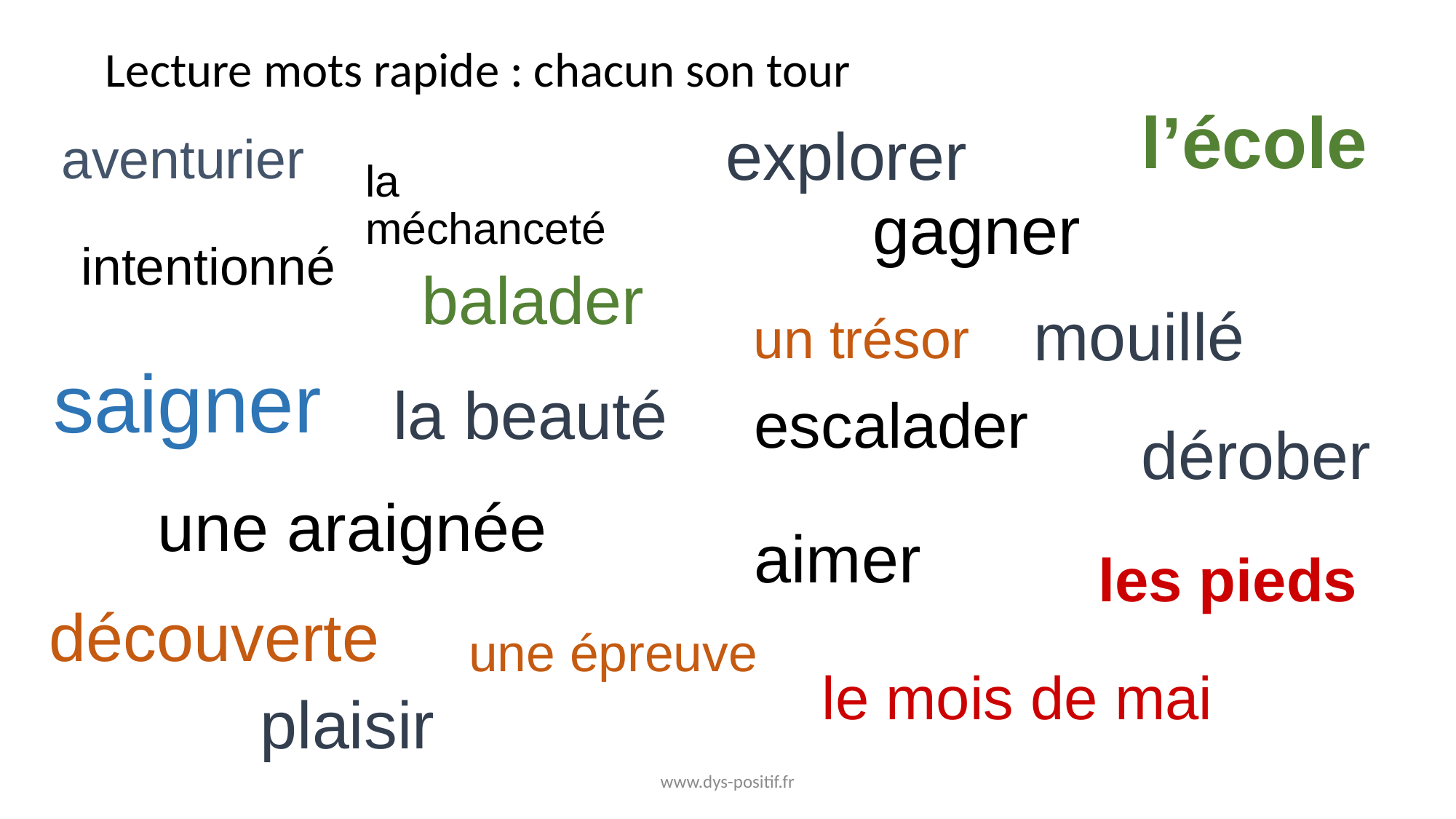

# Lecture mots rapide : chacun son tour
l’école
explorer
aventurier
la méchanceté
gagner
intentionné
balader
mouillé
un trésor
saigner
la beauté
escalader
dérober
une araignée
aimer
les pieds
découverte
une épreuve
le mois de mai
plaisir
www.dys-positif.fr